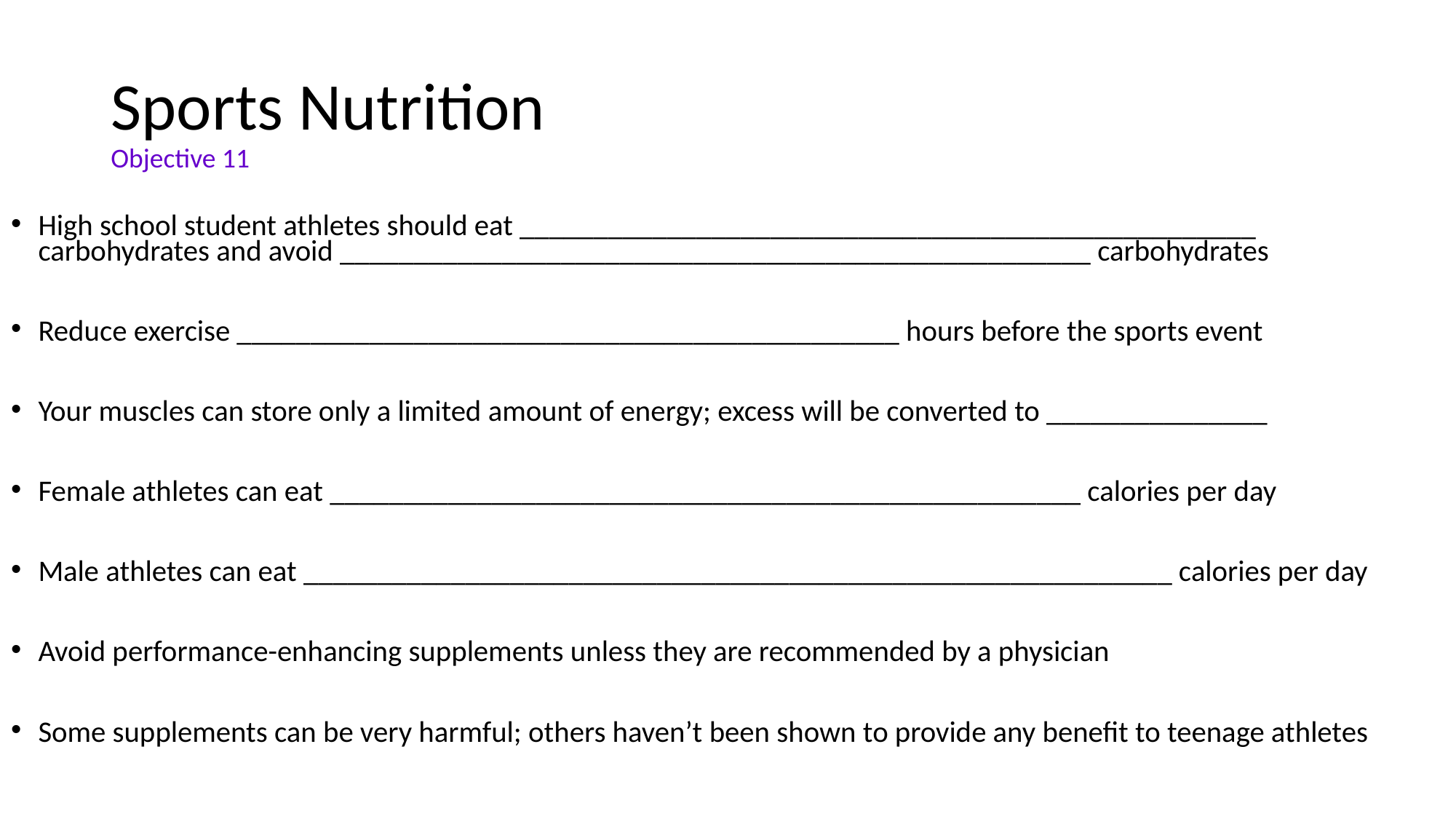

# Sports Nutrition Objective 11
High school student athletes should eat __________________________________________________ carbohydrates and avoid ___________________________________________________ carbohydrates

Reduce exercise _____________________________________________ hours before the sports event

Your muscles can store only a limited amount of energy; excess will be converted to _______________

Female athletes can eat ___________________________________________________ calories per day

Male athletes can eat ___________________________________________________________ calories per day

Avoid performance-enhancing supplements unless they are recommended by a physician

Some supplements can be very harmful; others haven’t been shown to provide any benefit to teenage athletes